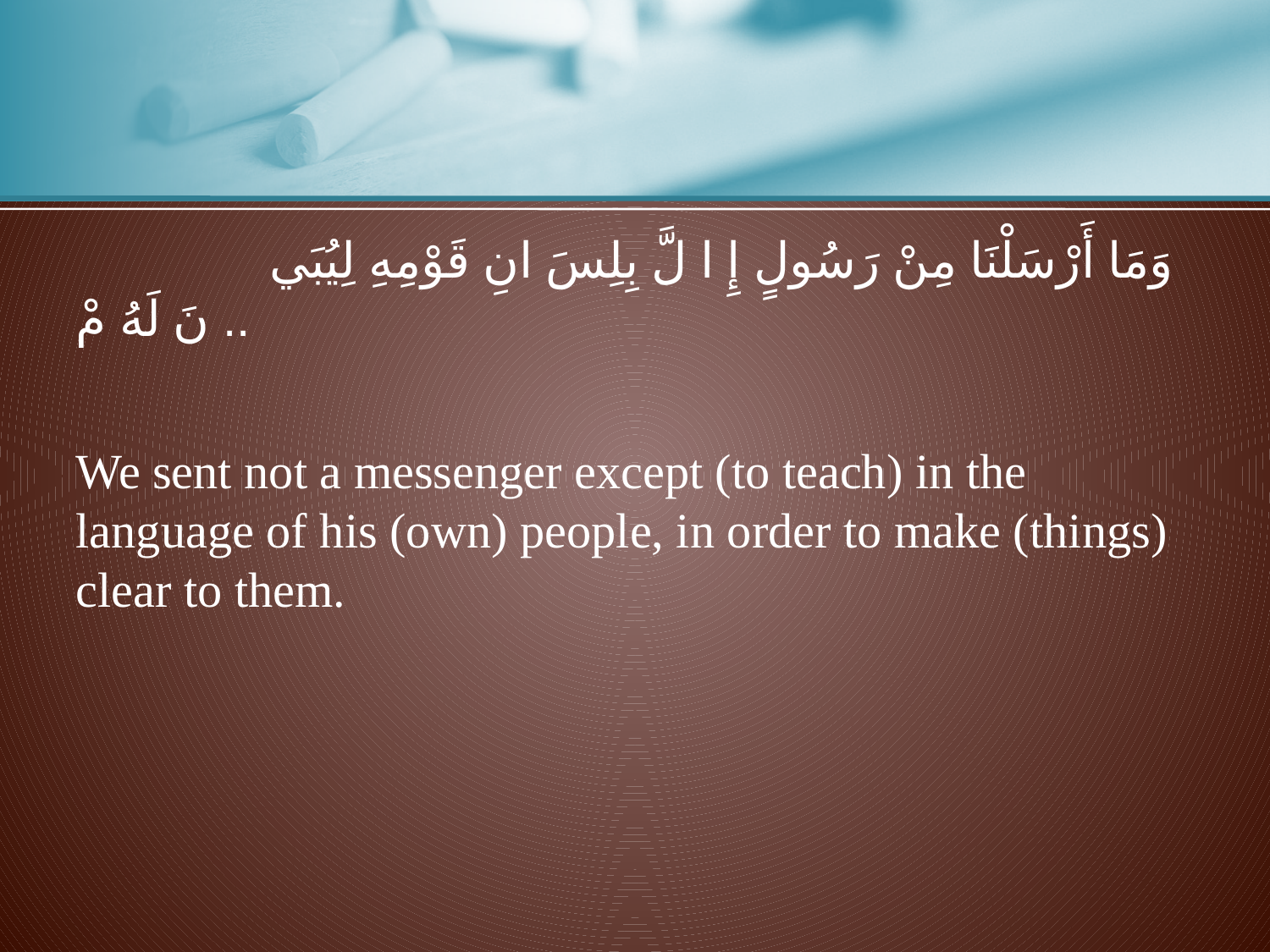

وَمَا أَرْسَلْنَا مِنْ رَسُولٍ إِ ا لَّ بِلِسَ انِ قَوْمِهِ لِيُبَي نَ لَهُ مْ ..

We sent not a messenger except (to teach) in the language of his (own) people, in order to make (things) clear to them.